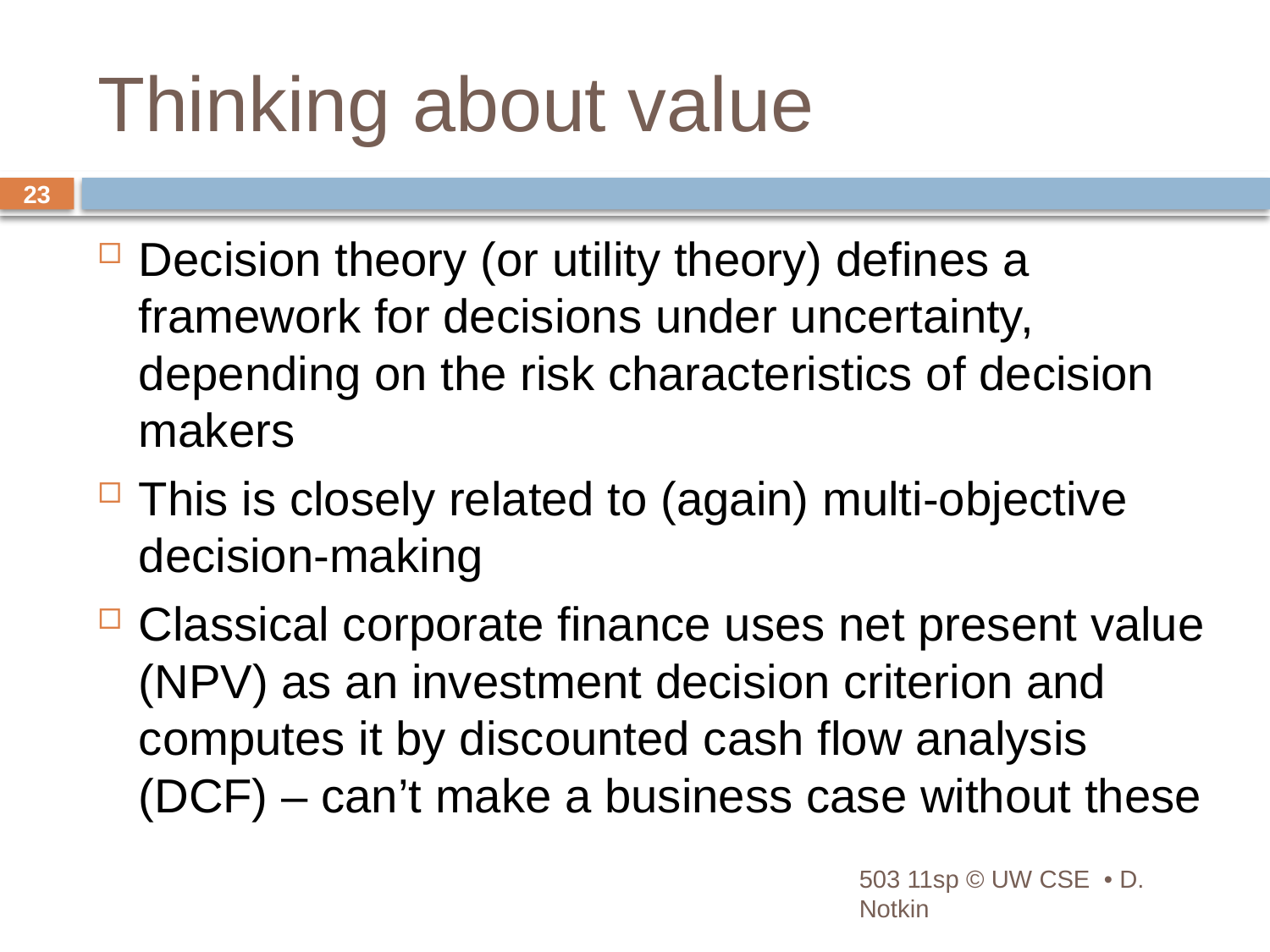

# Thinking about value
23
Decision theory (or utility theory) defines a framework for decisions under uncertainty, depending on the risk characteristics of decision makers
This is closely related to (again) multi-objective decision-making
Classical corporate finance uses net present value (NPV) as an investment decision criterion and computes it by discounted cash flow analysis (DCF) – can’t make a business case without these
503 11sp © UW CSE  • D. Notkin